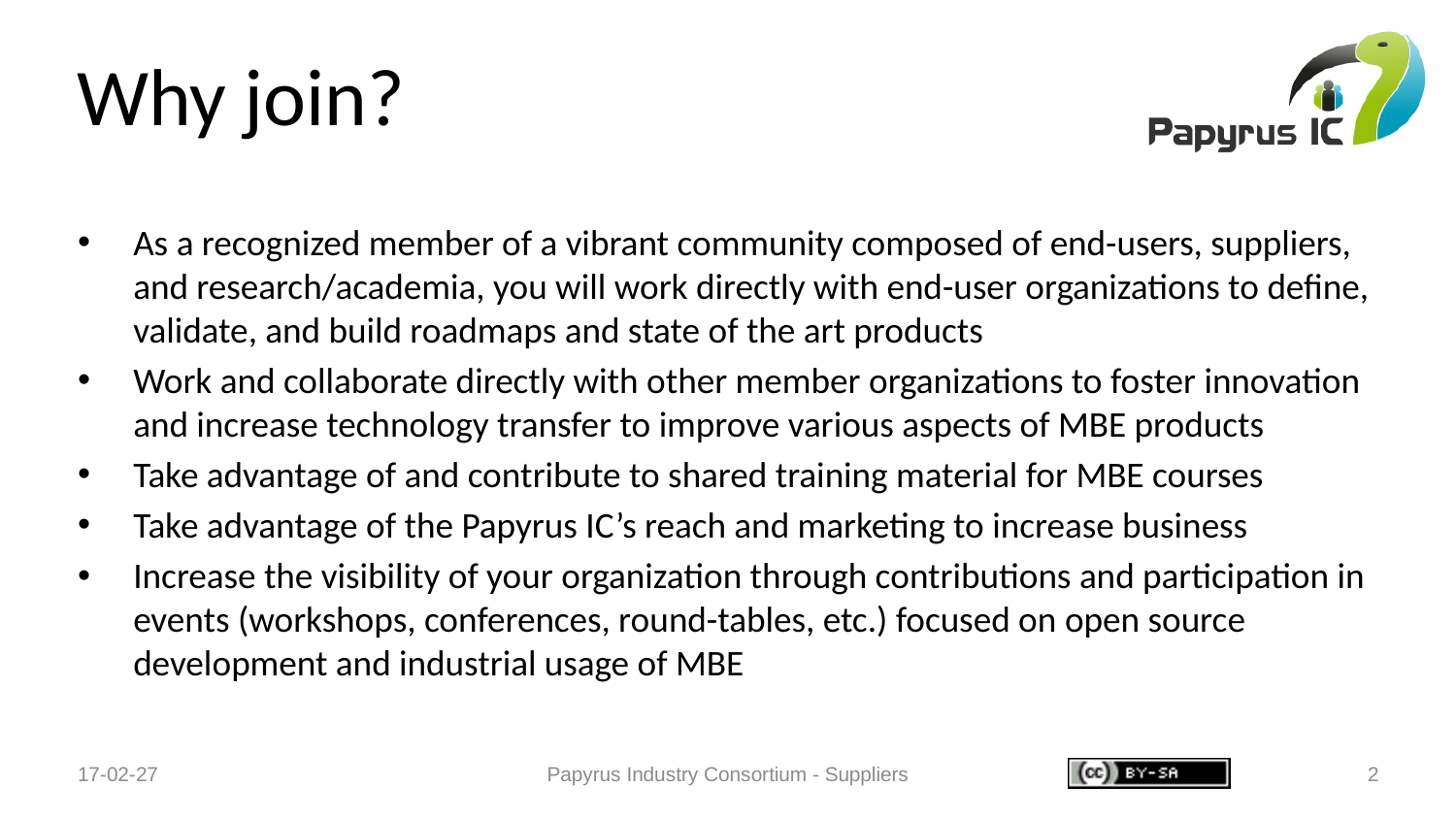

# Why join?
As a recognized member of a vibrant community composed of end-users, suppliers, and research/academia, you will work directly with end-user organizations to define, validate, and build roadmaps and state of the art products
Work and collaborate directly with other member organizations to foster innovation and increase technology transfer to improve various aspects of MBE products
Take advantage of and contribute to shared training material for MBE courses
Take advantage of the Papyrus IC’s reach and marketing to increase business
Increase the visibility of your organization through contributions and participation in events (workshops, conferences, round-tables, etc.) focused on open source development and industrial usage of MBE

17-02-27
Papyrus Industry Consortium - Suppliers
2